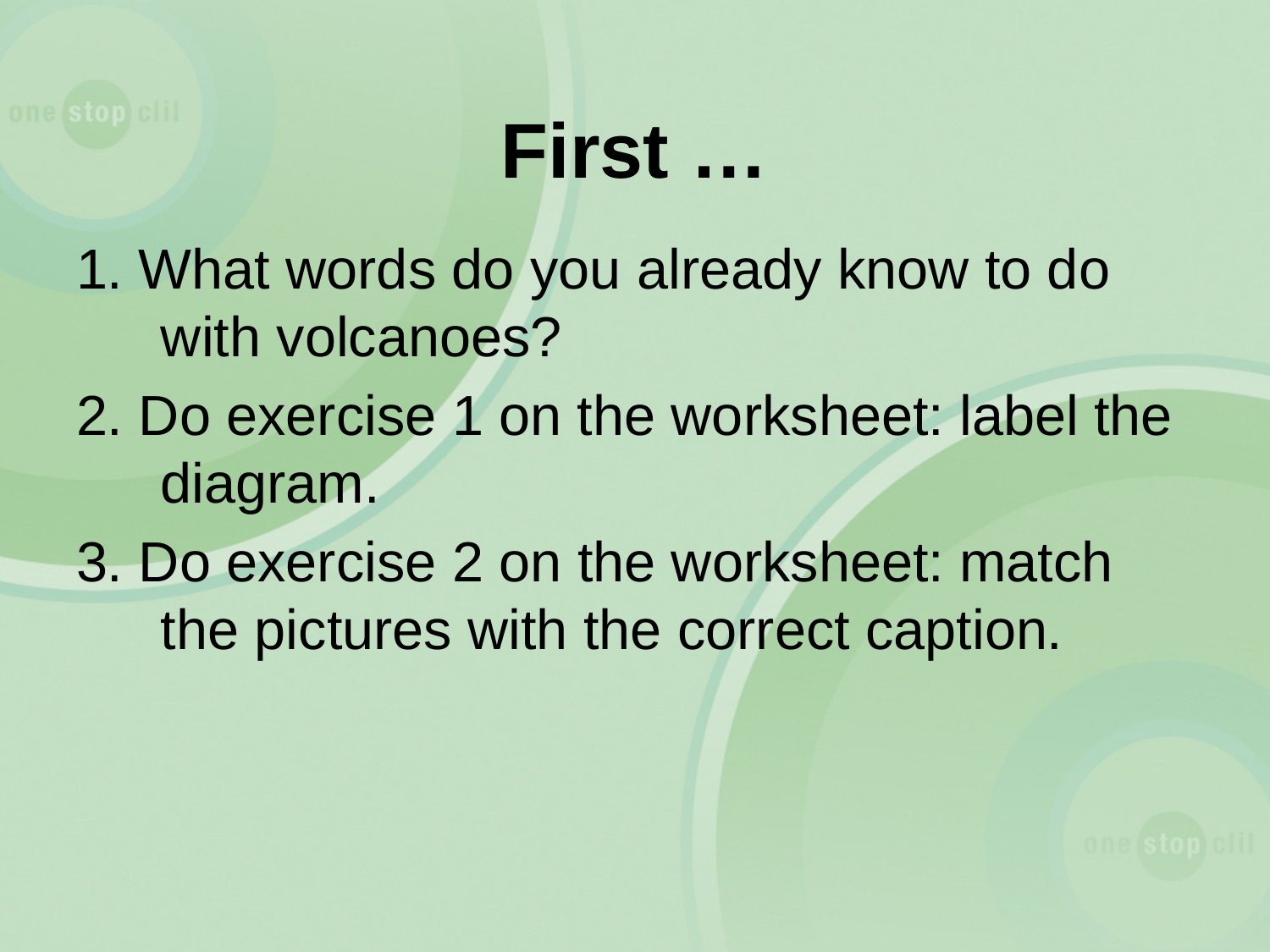

# First …
1. What words do you already know to do with volcanoes?
2. Do exercise 1 on the worksheet: label the diagram.
3. Do exercise 2 on the worksheet: match the pictures with the correct caption.